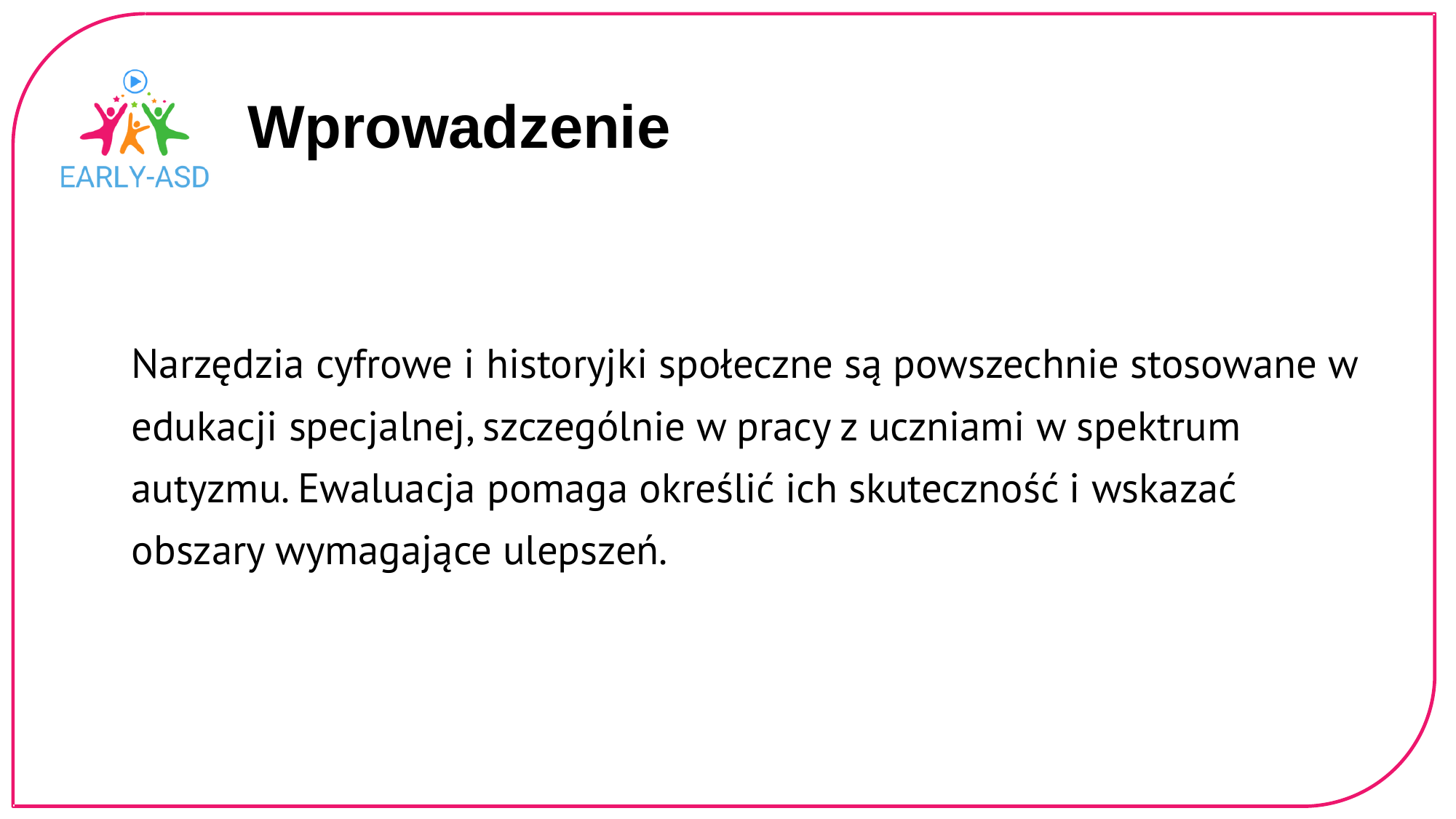

Wprowadzenie

Narzędzia cyfrowe i historyjki społeczne są powszechnie stosowane w edukacji specjalnej, szczególnie w pracy z uczniami w spektrum autyzmu. Ewaluacja pomaga określić ich skuteczność i wskazać obszary wymagające ulepszeń.